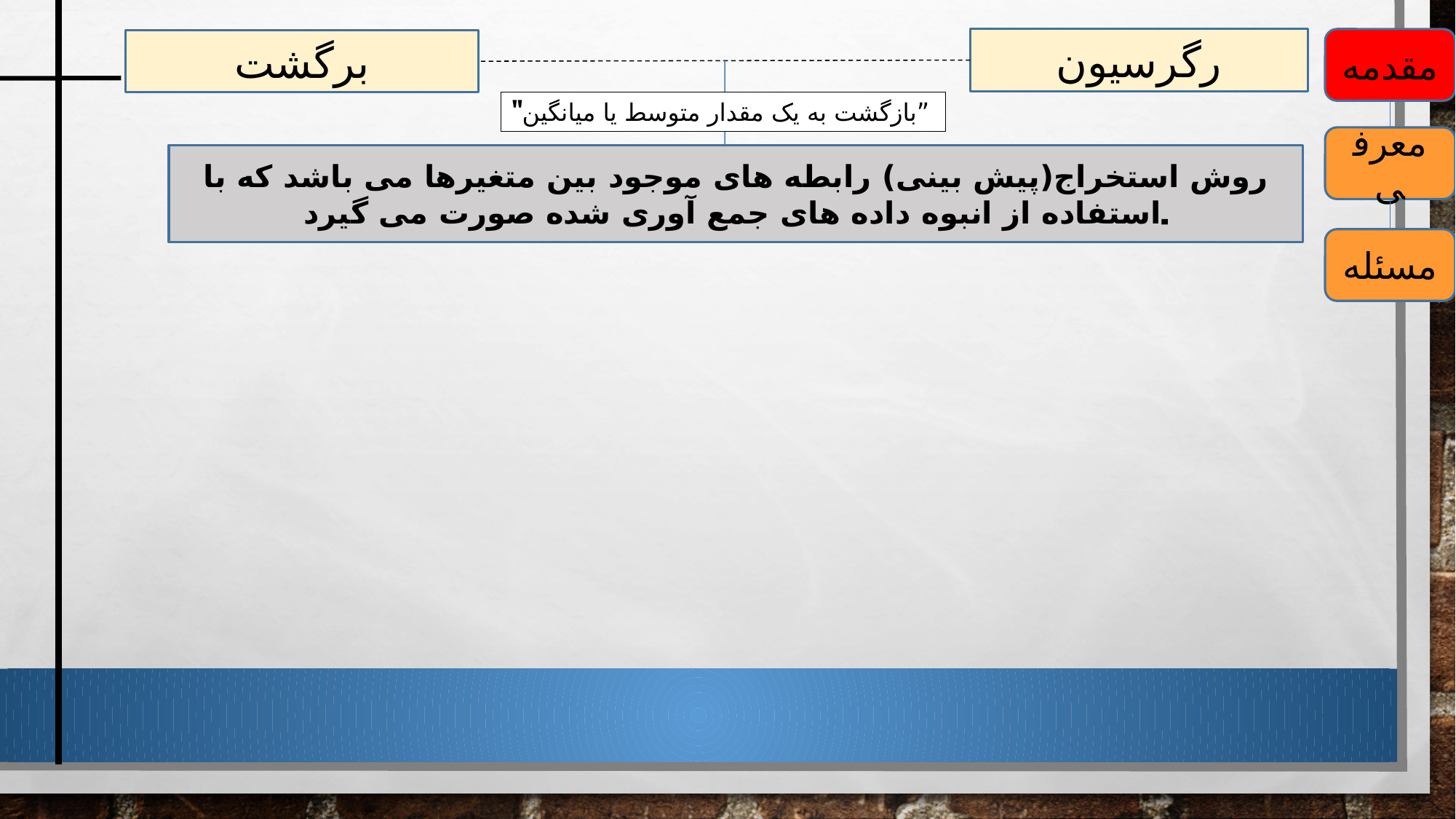

مقدمه
معرفی
مسئله
رگرسیون
برگشت
"بازگشت به يک مقدار متوسط يا ميانگين”
روش استخراج(پیش بینی) رابطه های موجود بین متغیرها می باشد که با استفاده از انبوه داده های جمع آوری شده صورت می گیرد.